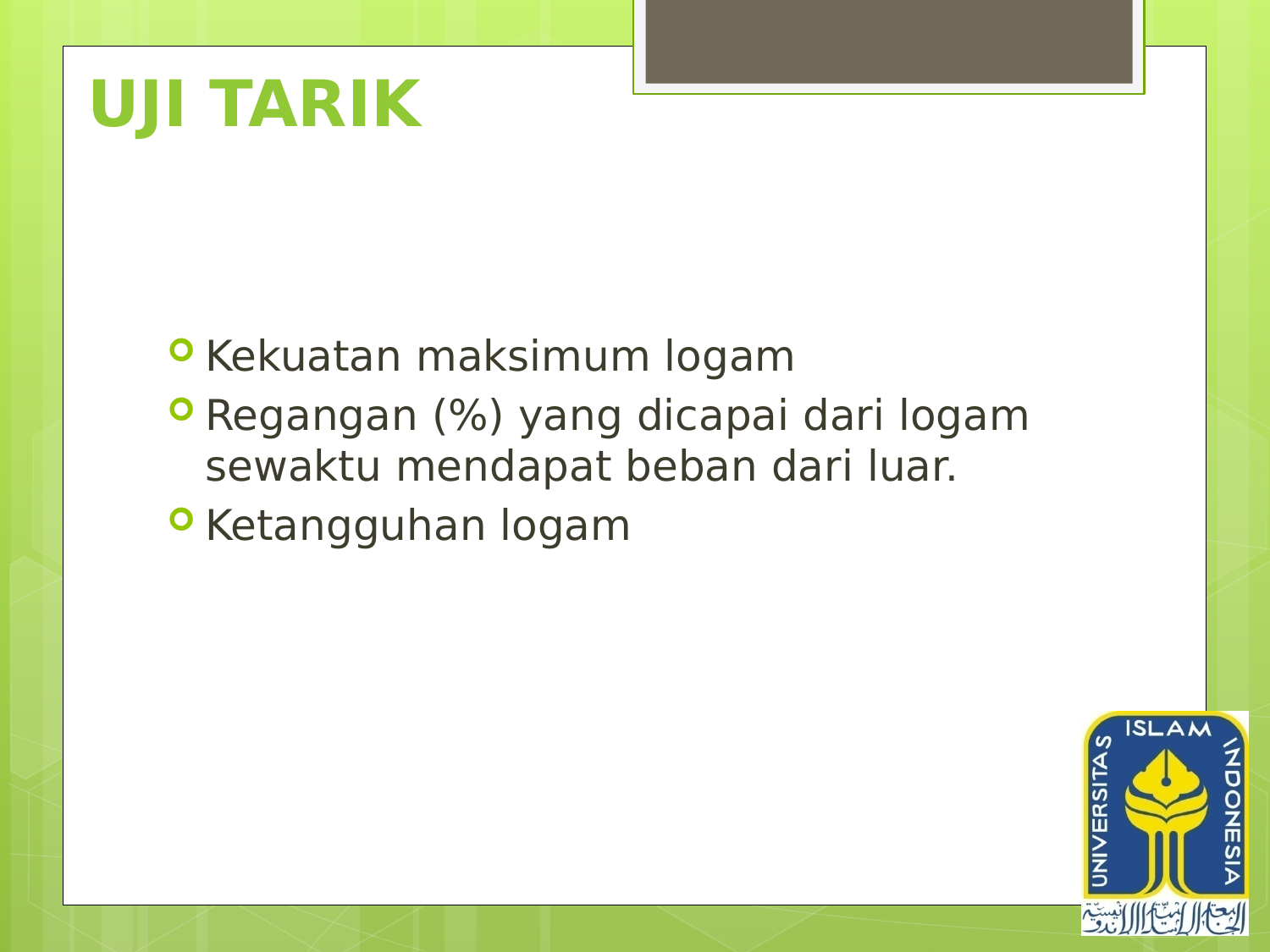

# Uji tarik
Kekuatan maksimum logam
Regangan (%) yang dicapai dari logam sewaktu mendapat beban dari luar.
Ketangguhan logam